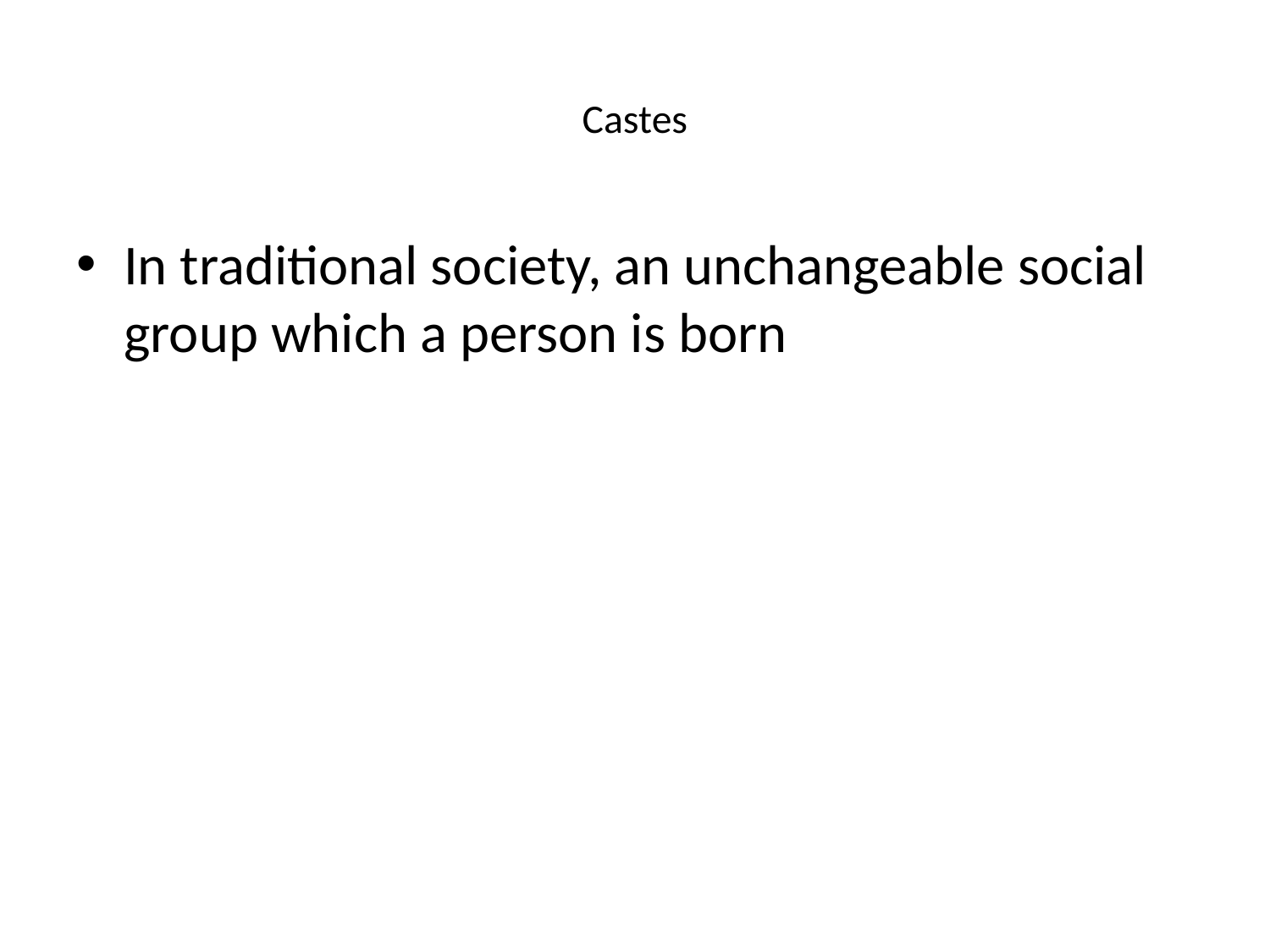

# Castes
In traditional society, an unchangeable social group which a person is born